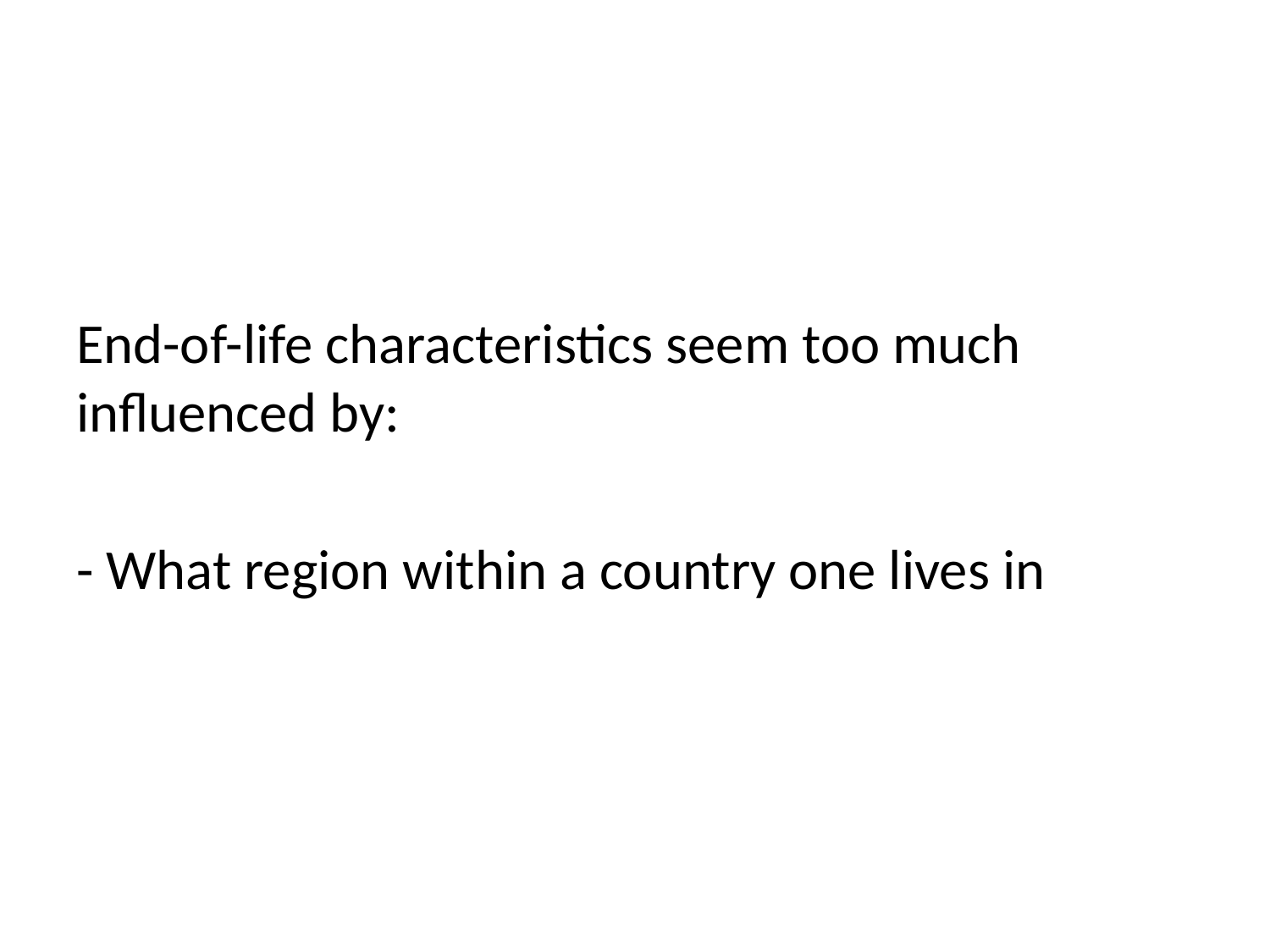

#

End-of-life characteristics seem too much influenced by:

- What region within a country one lives in